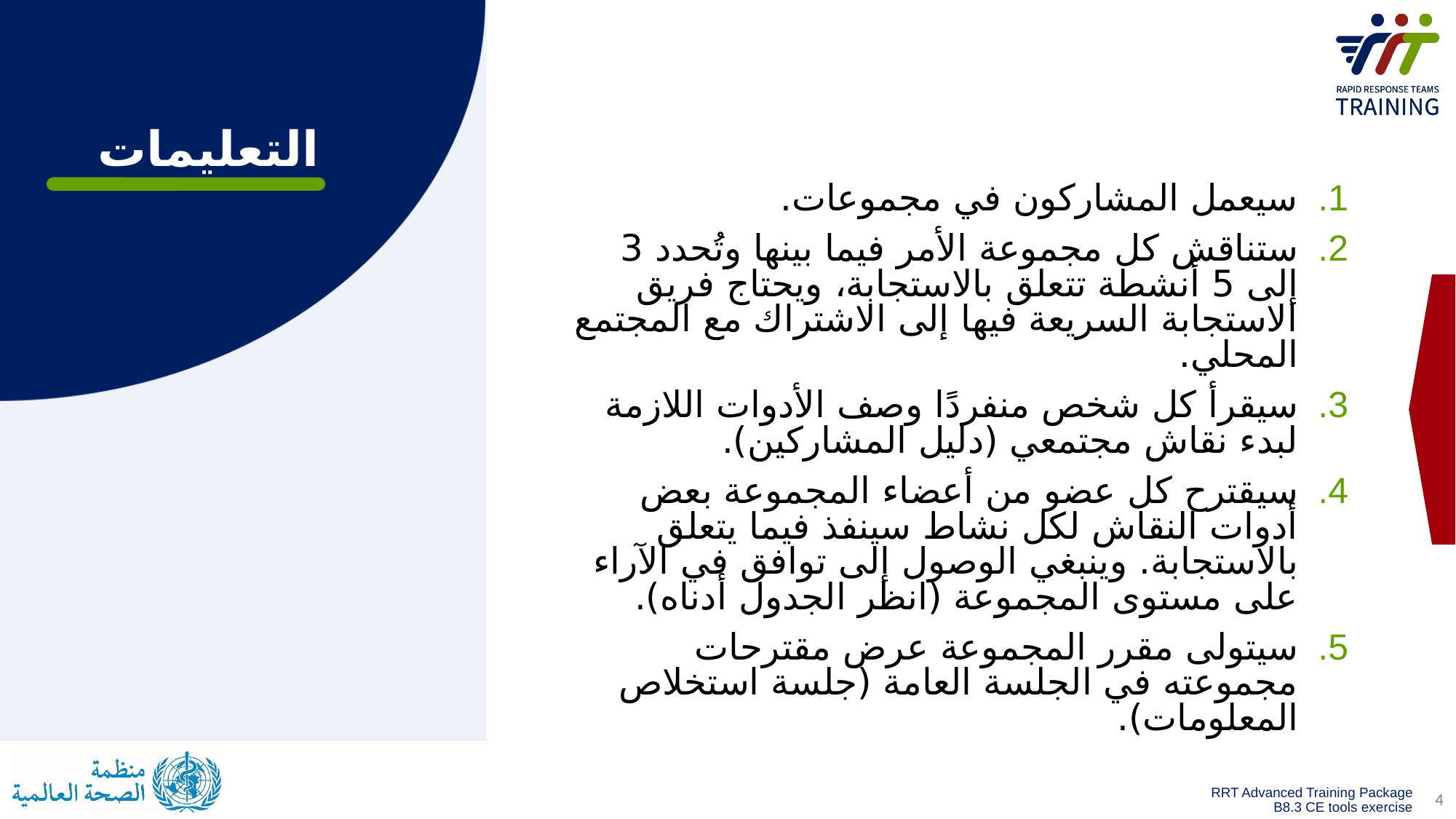

التعليمات
سيعمل المشاركون في مجموعات.
ستناقش كل مجموعة الأمر فيما بينها وتُحدد 3 إلى 5 أنشطة تتعلق بالاستجابة، ويحتاج فريق الاستجابة السريعة فيها إلى الاشتراك مع المجتمع المحلي.
سيقرأ كل شخص منفردًا وصف الأدوات اللازمة لبدء نقاش مجتمعي (دليل المشاركين).
سيقترح كل عضو من أعضاء المجموعة بعض أدوات النقاش لكل نشاط سينفذ فيما يتعلق بالاستجابة. وينبغي الوصول إلى توافق في الآراء على مستوى المجموعة (انظر الجدول أدناه).
سيتولى مقرر المجموعة عرض مقترحات مجموعته في الجلسة العامة (جلسة استخلاص المعلومات).